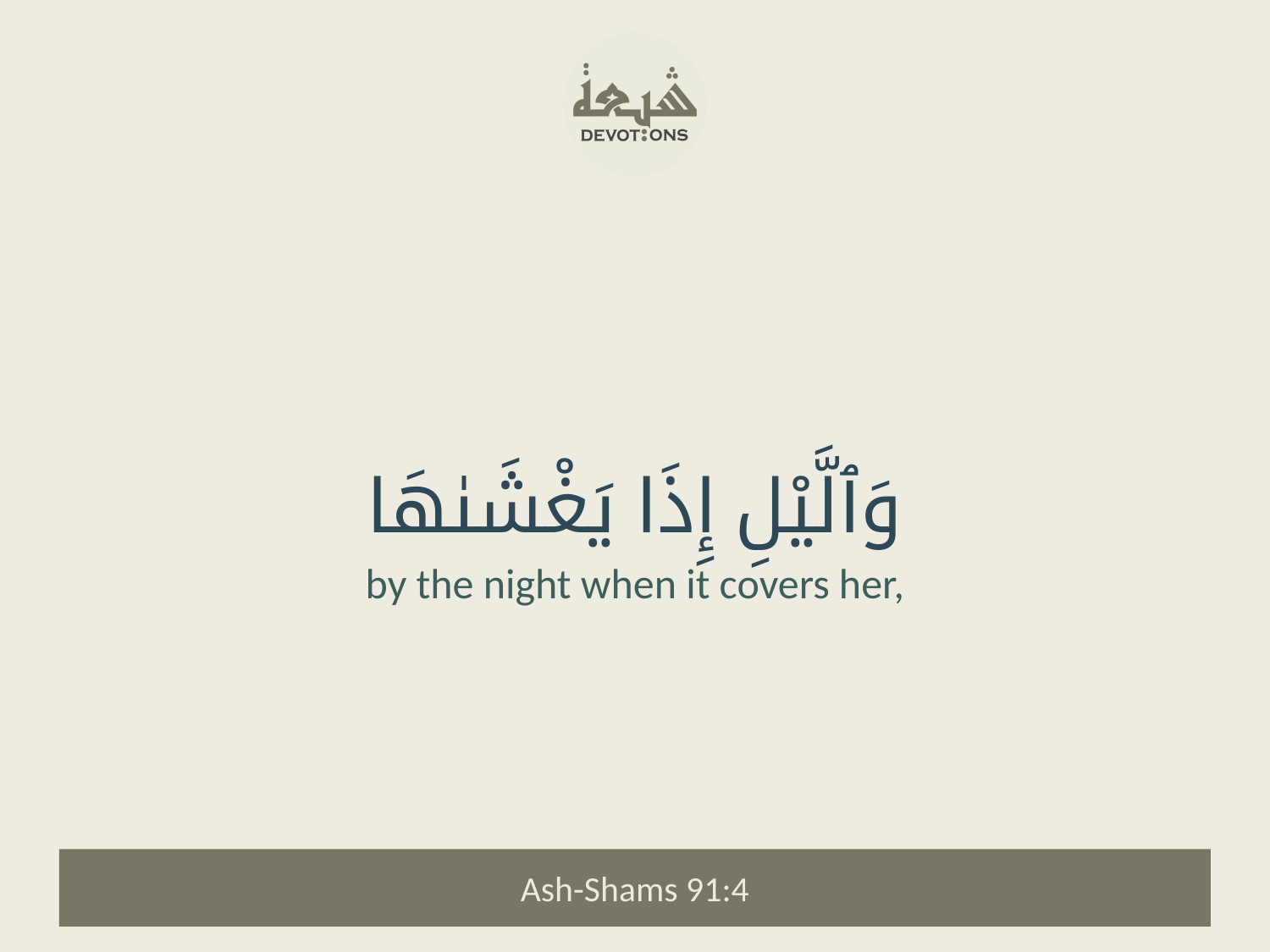

وَٱلَّيْلِ إِذَا يَغْشَىٰهَا
by the night when it covers her,
Ash-Shams 91:4